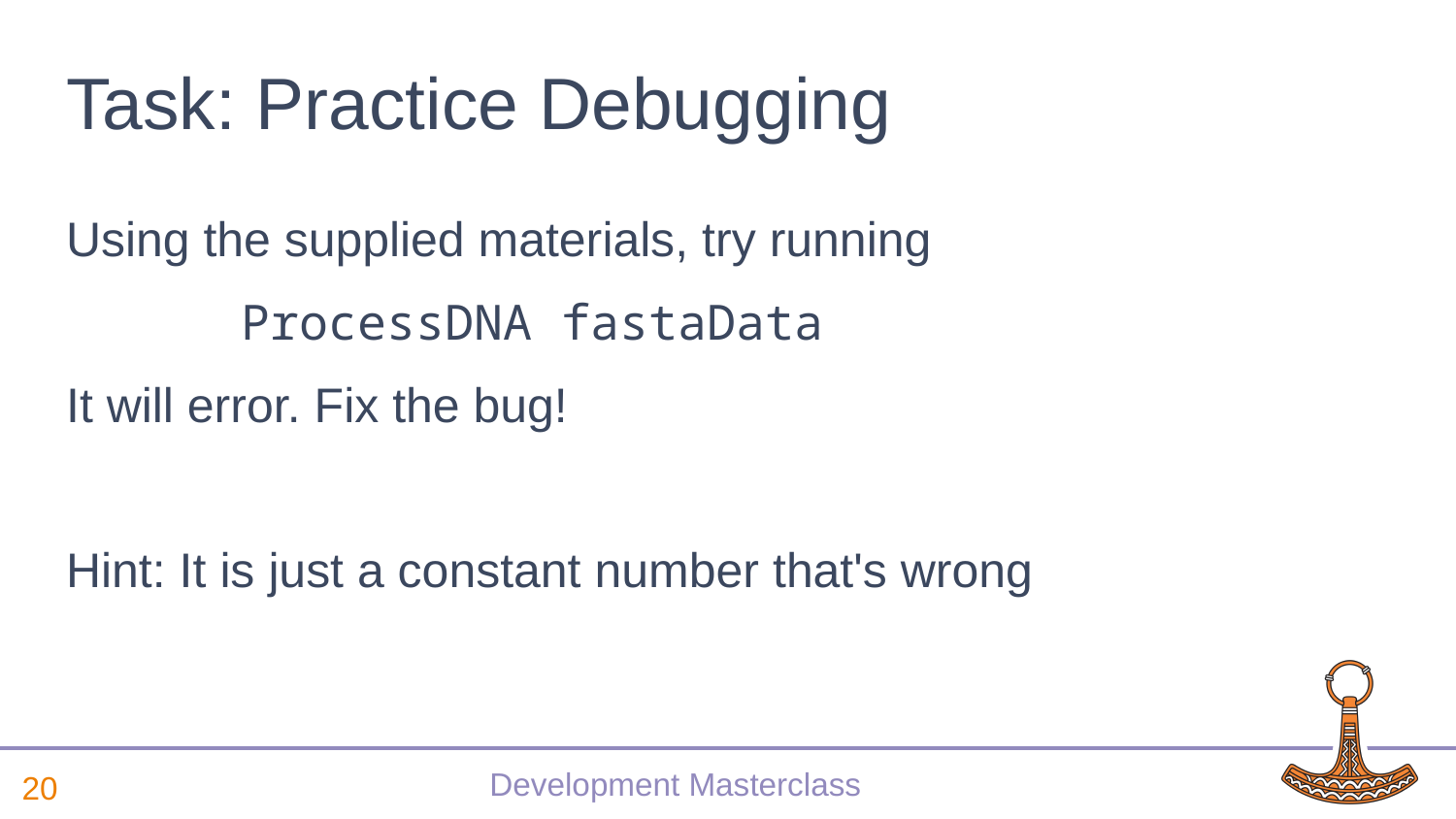

# Task: Practice Debugging
Using the supplied materials, try running
      ProcessDNA fastaData
It will error. Fix the bug!

Hint: It is just a constant number that's wrong